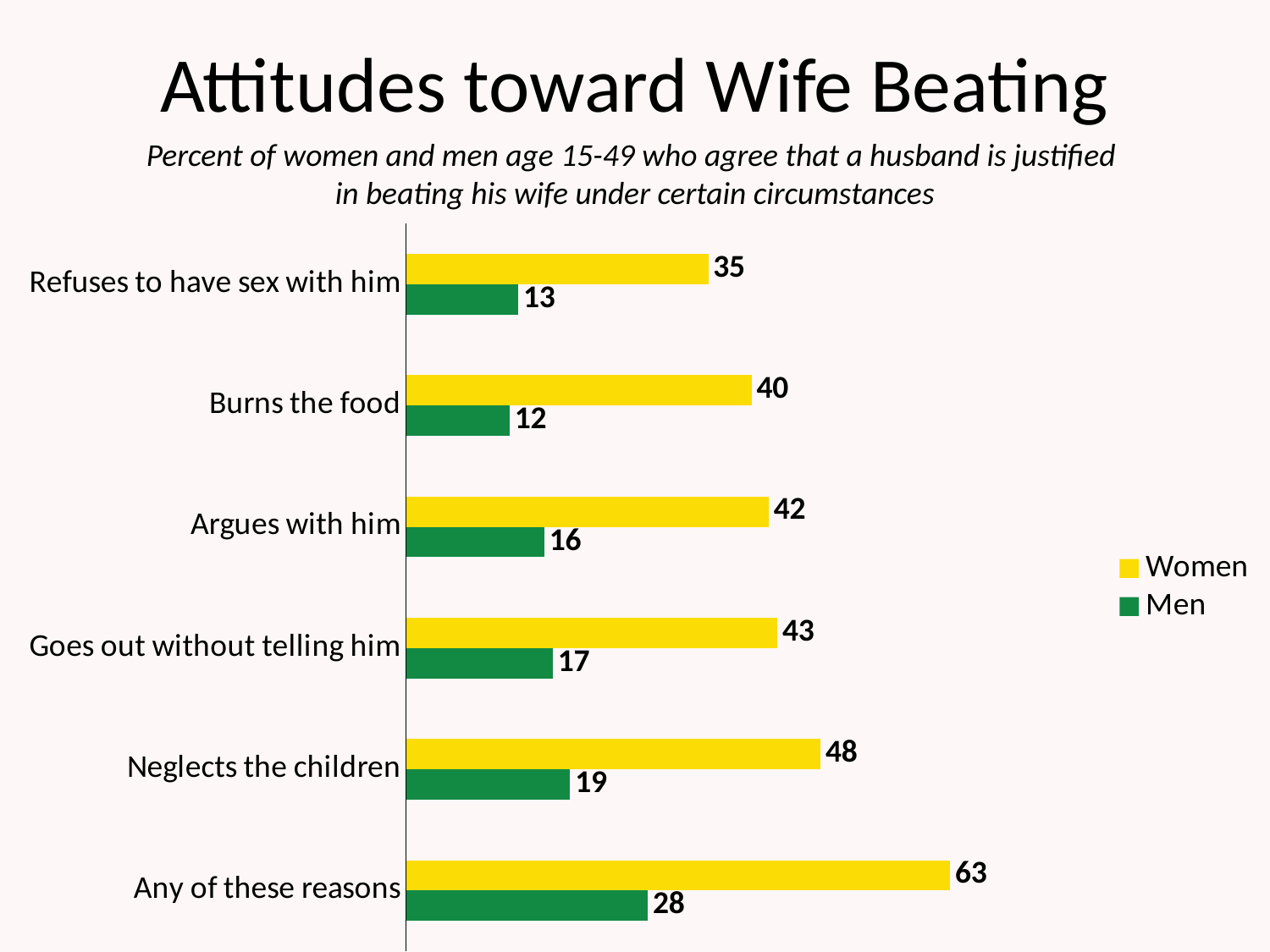

# Attitudes toward Wife Beating
Percent of women and men age 15-49 who agree that a husband is justified
in beating his wife under certain circumstances

### Chart

| Category | Men | Women |
|---|---|---|
| Any of these reasons | 28.0 | 63.0 |
| Neglects the children | 19.0 | 48.0 |
| Goes out without telling him | 17.0 | 43.0 |
| Argues with him | 16.0 | 42.0 |
| Burns the food | 12.0 | 40.0 |
| Refuses to have sex with him | 13.0 | 35.0 |